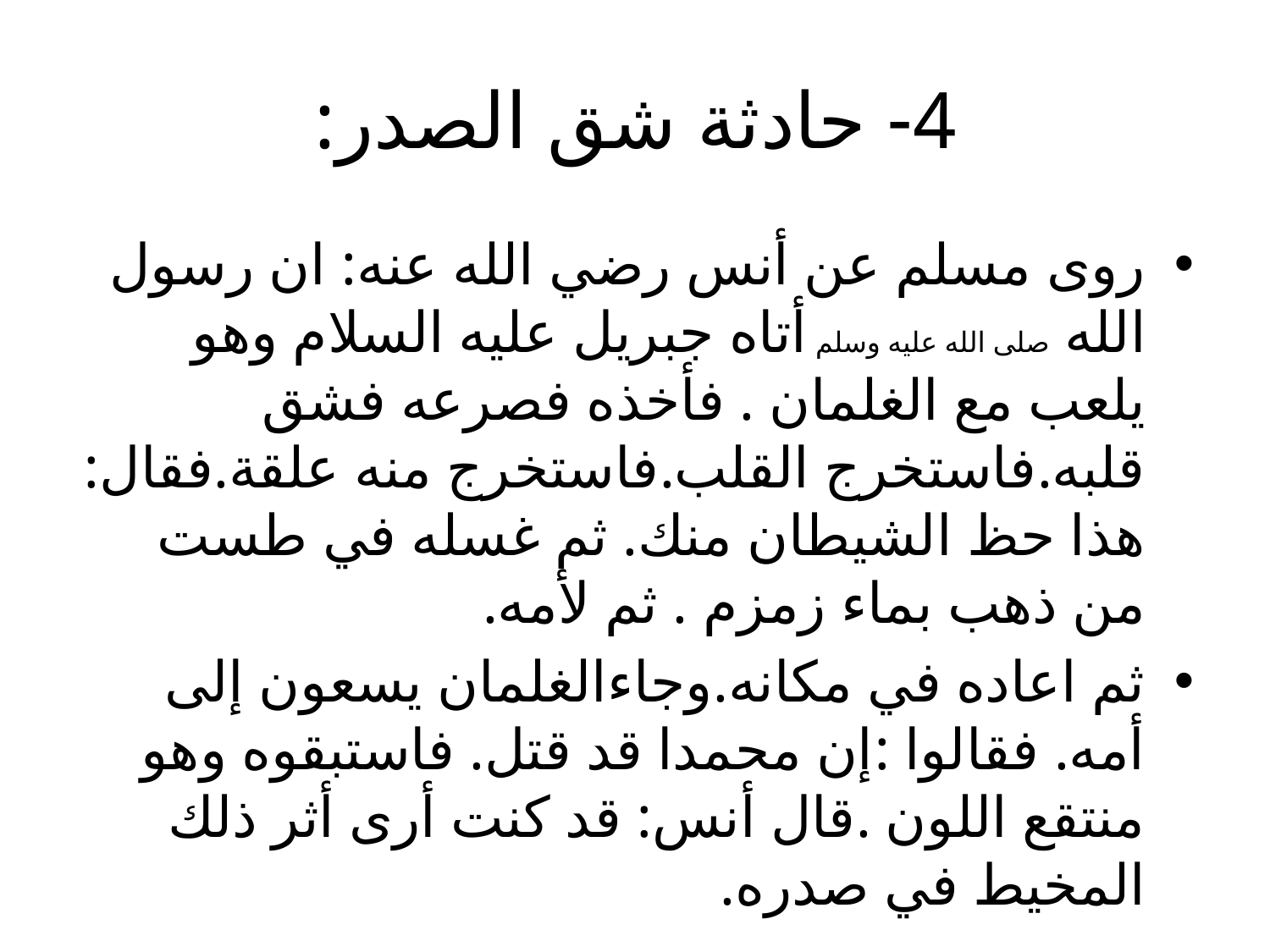

# 4- حادثة شق الصدر:
روى مسلم عن أنس رضي الله عنه: ان رسول الله صلى الله عليه وسلم أتاه جبريل عليه السلام وهو يلعب مع الغلمان . فأخذه فصرعه فشق قلبه.فاستخرج القلب.فاستخرج منه علقة.فقال: هذا حظ الشيطان منك. ثم غسله في طست من ذهب بماء زمزم . ثم لأمه.
ثم اعاده في مكانه.وجاءالغلمان يسعون إلى أمه. فقالوا :إن محمدا قد قتل. فاستبقوه وهو منتقع اللون .قال أنس: قد كنت أرى أثر ذلك المخيط في صدره.